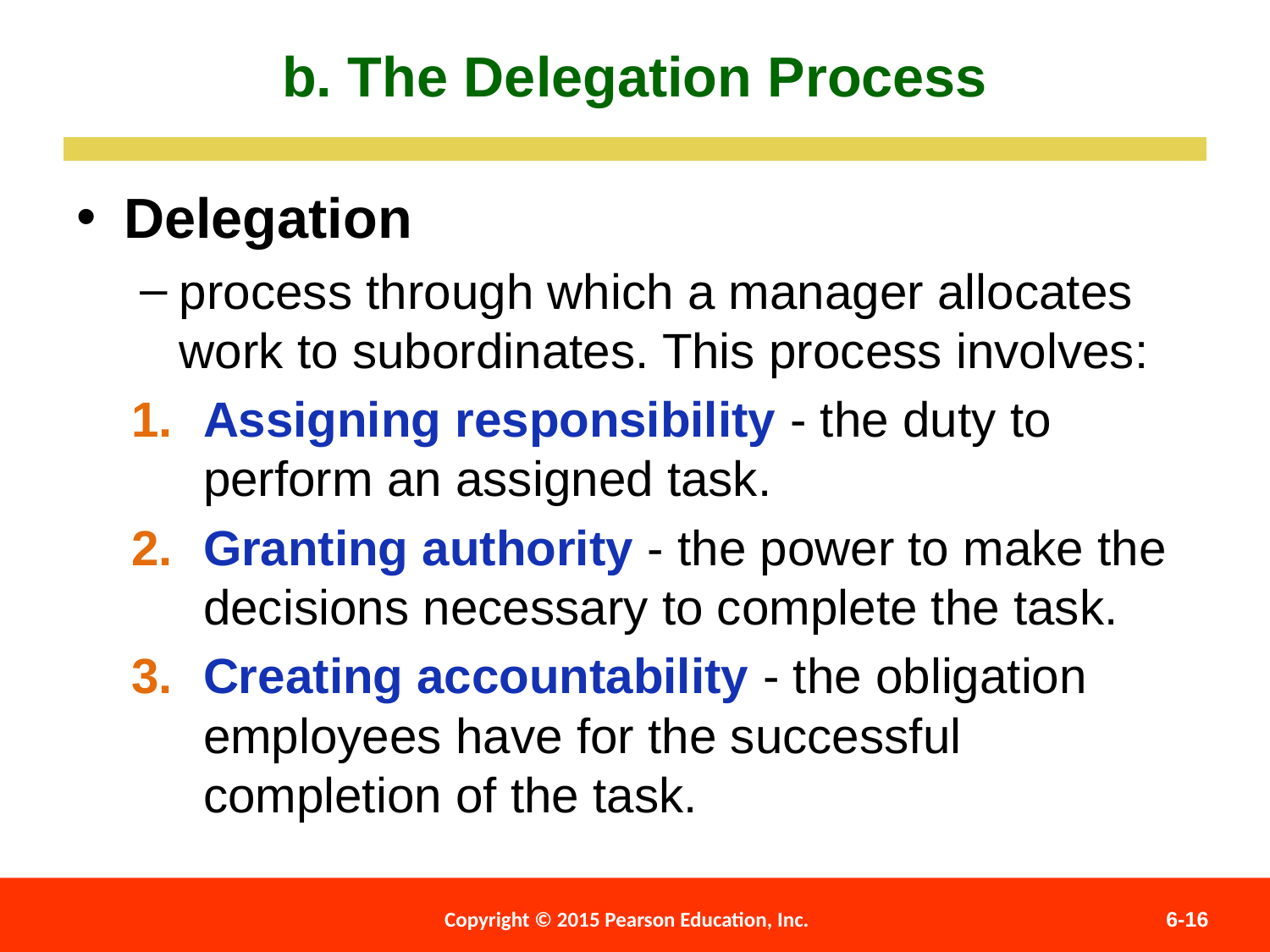

b. The Delegation Process
Delegation
process through which a manager allocates work to subordinates. This process involves:
Assigning responsibility - the duty to perform an assigned task.
Granting authority - the power to make the decisions necessary to complete the task.
Creating accountability - the obligation employees have for the successful completion of the task.